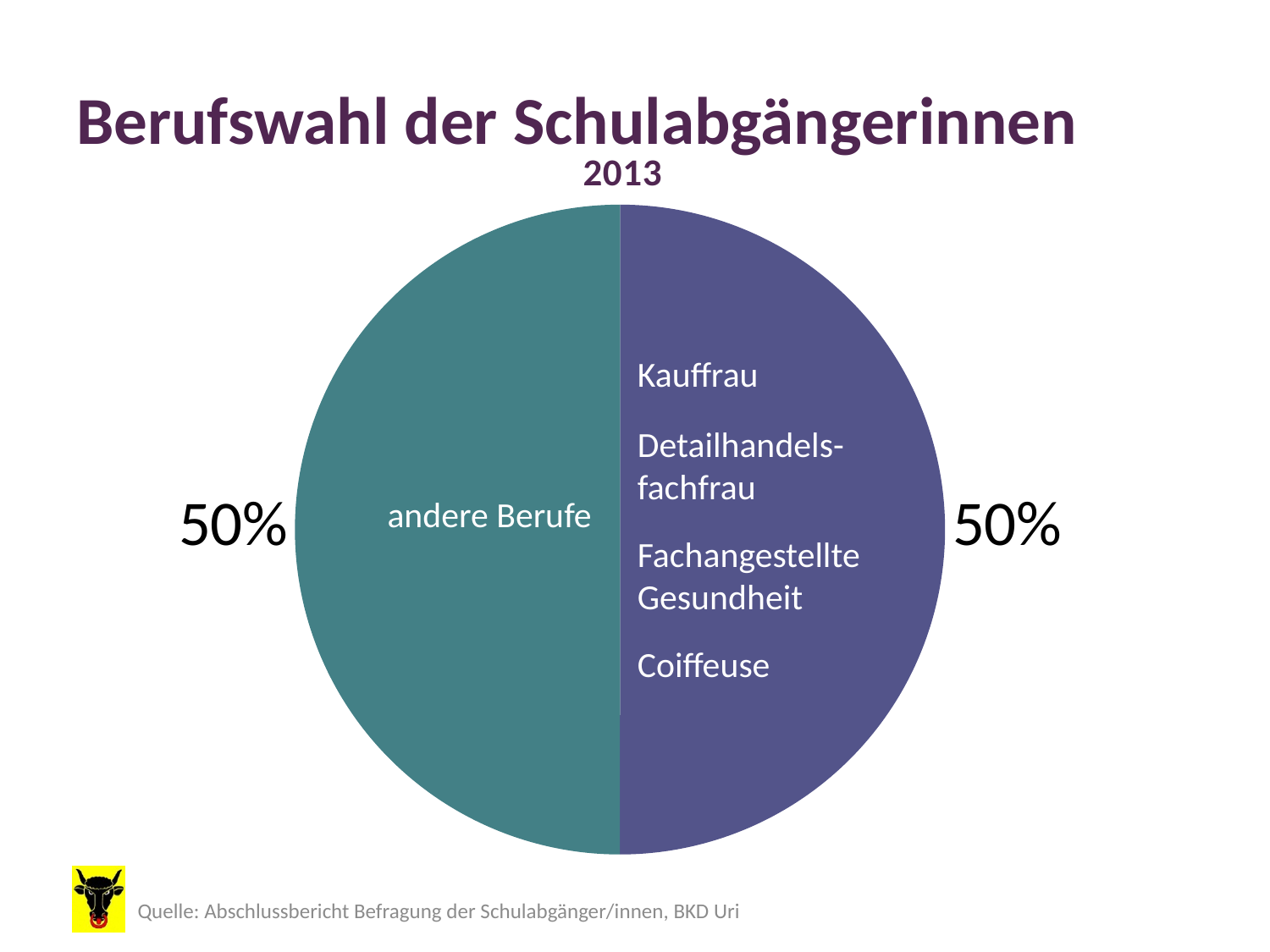

# Berufswahl der Schulabgängerinnen

### Chart: 2013

| Category | 2013 |
|---|---|
| 1. Quartal | 0.5 |
| 2. Quartal | 0.5 |
Kauffrau
Detailhandels-fachfrau
Fachangestellte Gesundheit
Coiffeuse
andere Berufe
Quelle: Abschlussbericht Befragung der Schulabgänger/innen, BKD Uri